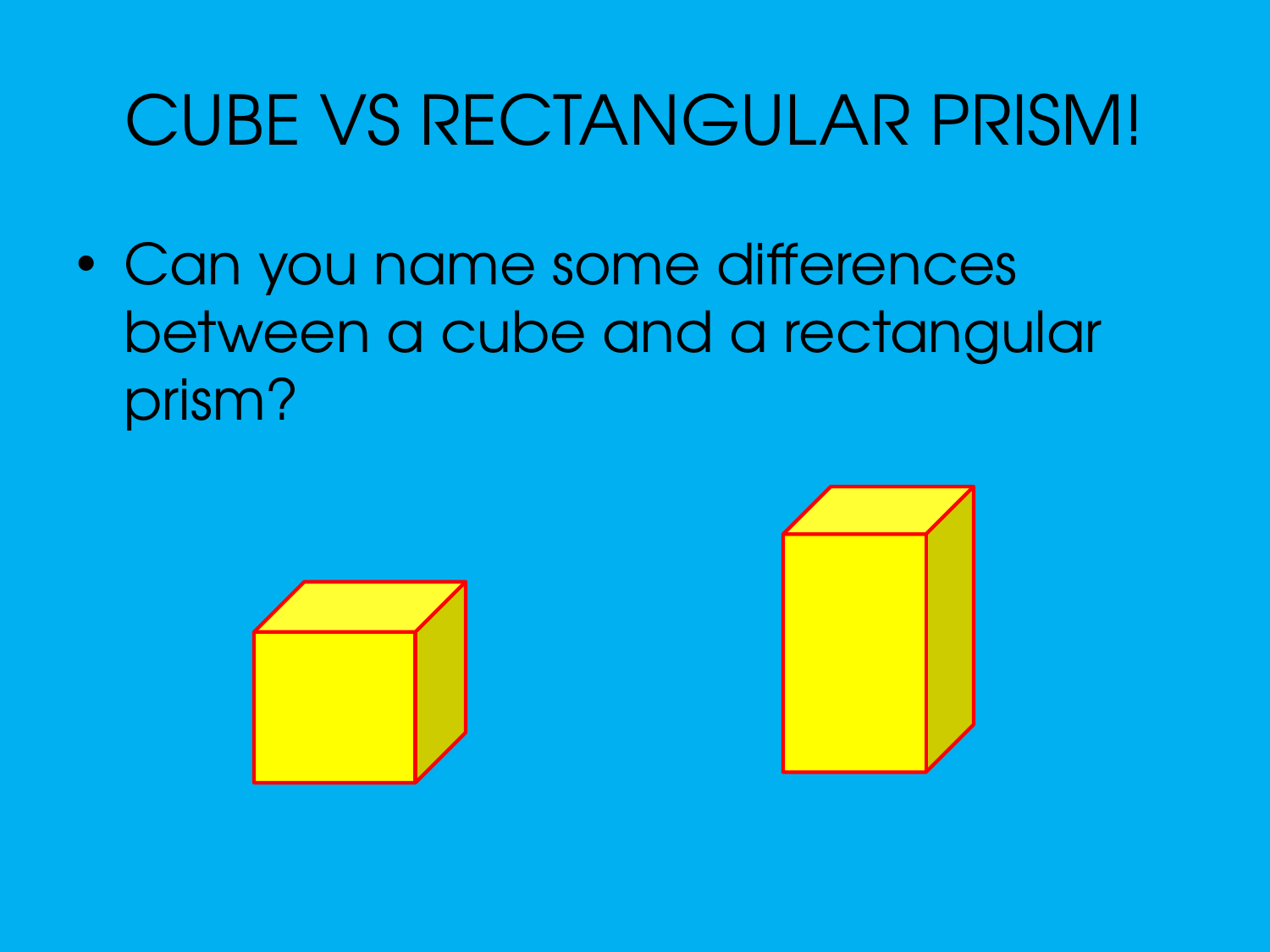

# CUBE VS RECTANGULAR PRISM!
Can you name some differences between a cube and a rectangular prism?